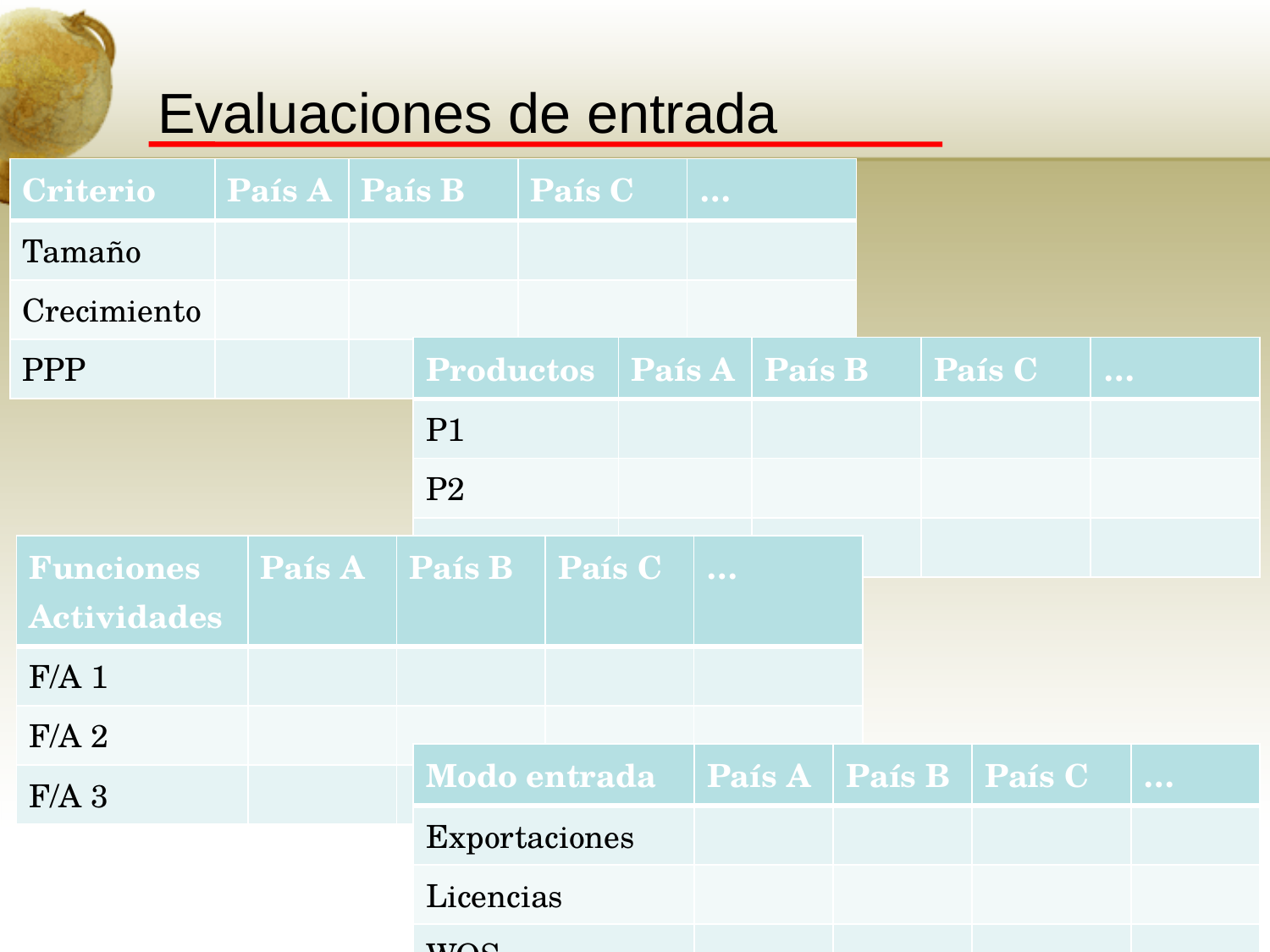

# Evaluaciones de entrada

| Criterio | País A | País B | País C | … |
| --- | --- | --- | --- | --- |
| Tamaño |  |  |  |  |
| Crecimiento |  |  |  |  |
| PPP |  |  |  |  |
| Productos | País A | País B | País C | … |
| --- | --- | --- | --- | --- |
| P1 |  |  |  |  |
| P2 |  |  |  |  |
| P3 |  |  |  |  |
| Funciones Actividades | País A | País B | País C | … |
| --- | --- | --- | --- | --- |
| F/A 1 |  |  |  |  |
| F/A 2 |  |  |  |  |
| F/A 3 |  |  |  |  |
| Modo entrada | País A | País B | País C | … |
| --- | --- | --- | --- | --- |
| Exportaciones |  |  |  |  |
| Licencias |  |  |  |  |
| WOS |  |  |  |  |